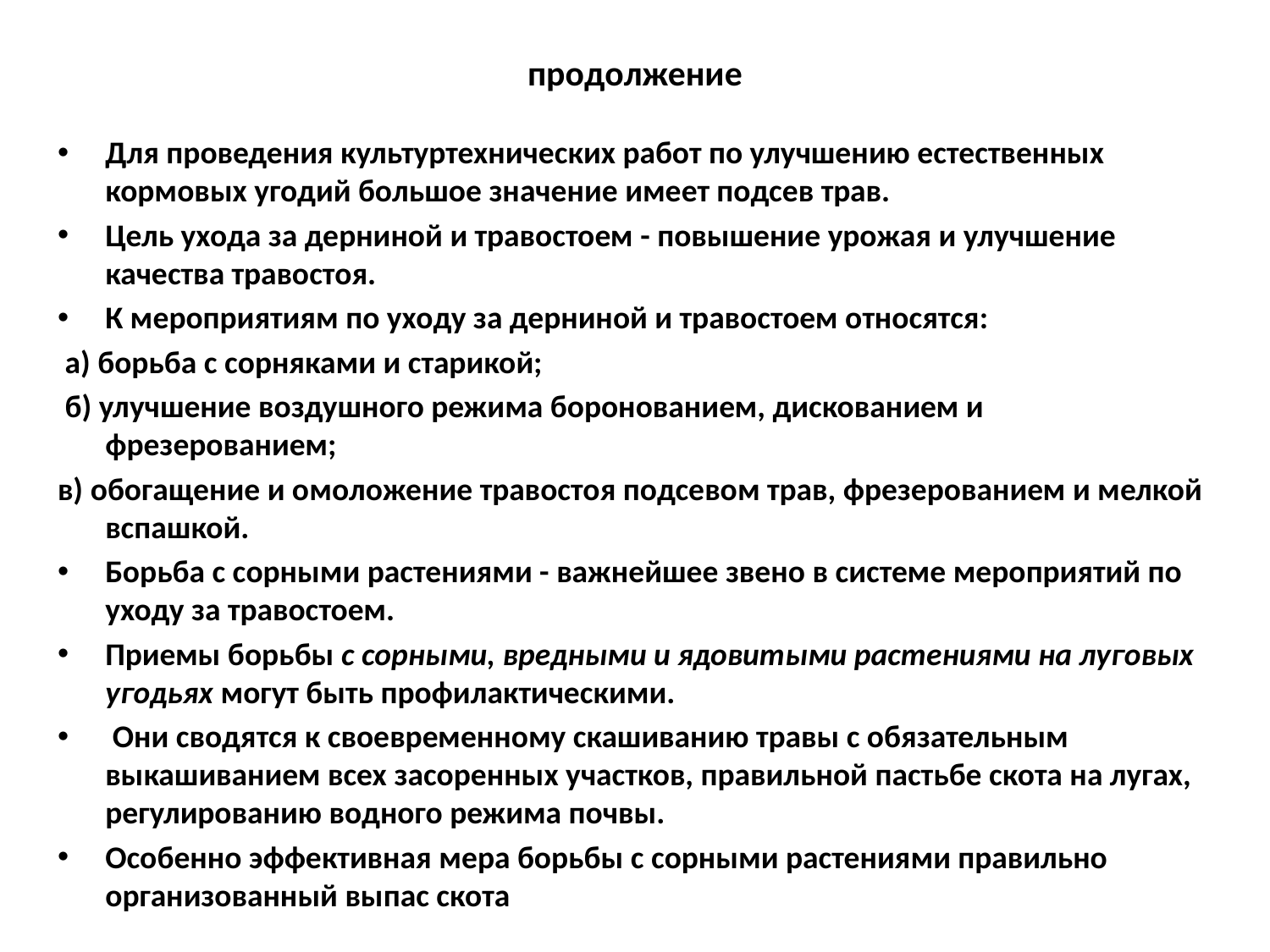

# продолжение
Для проведения культуртехнических работ по улучшению естественных кормовых угодий большое значение имеет подсев трав.
Цель ухода за дерниной и травостоем - повышение урожая и улучшение качества травостоя.
К мероприятиям по уходу за дерниной и травостоем относятся:
 а) борьба с сорняками и старикой;
 б) улучшение воздушного режима боронованием, дискованием и фрезерованием;
в) обогащение и омоложение травостоя подсевом трав, фрезерованием и мелкой вспашкой.
Борьба с сорными растениями - важнейшее звено в системе мероприятий по уходу за травостоем.
Приемы борьбы с сорными, вредными и ядовитыми растениями на луговых угодьях могут быть профилактическими.
 Они сводятся к своевременному скашиванию травы с обязательным выкашиванием всех засоренных участков, правильной пастьбе скота на лугах, регулированию водного режима почвы.
Особенно эффективная мера борьбы с сорными растениями правильно организованный выпас скота